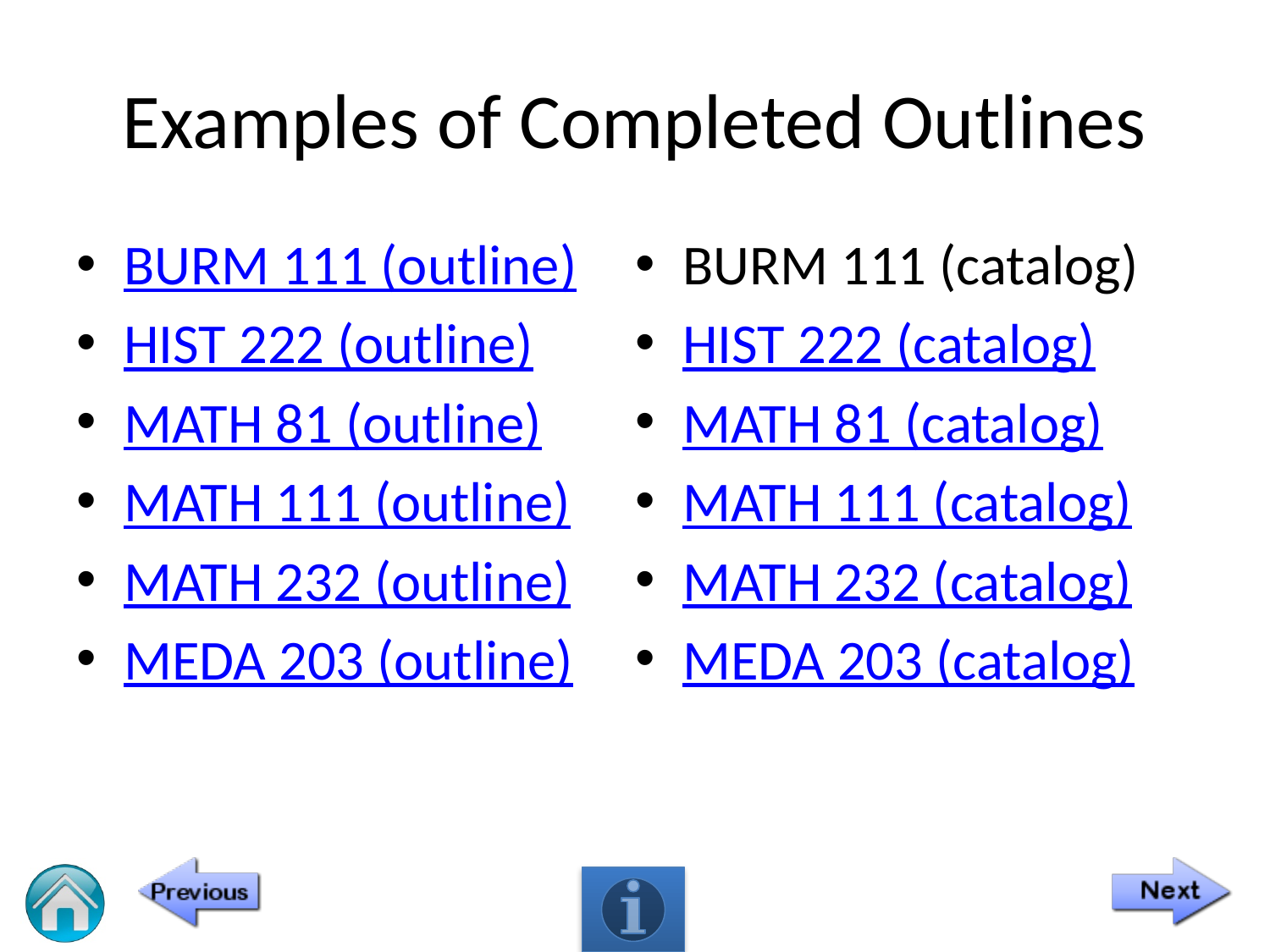

# Examples of Completed Outlines
BURM 111 (outline)
HIST 222 (outline)
MATH 81 (outline)
MATH 111 (outline)
MATH 232 (outline)
MEDA 203 (outline)

BURM 111 (catalog)
HIST 222 (catalog)
MATH 81 (catalog)
MATH 111 (catalog)
MATH 232 (catalog)
MEDA 203 (catalog)